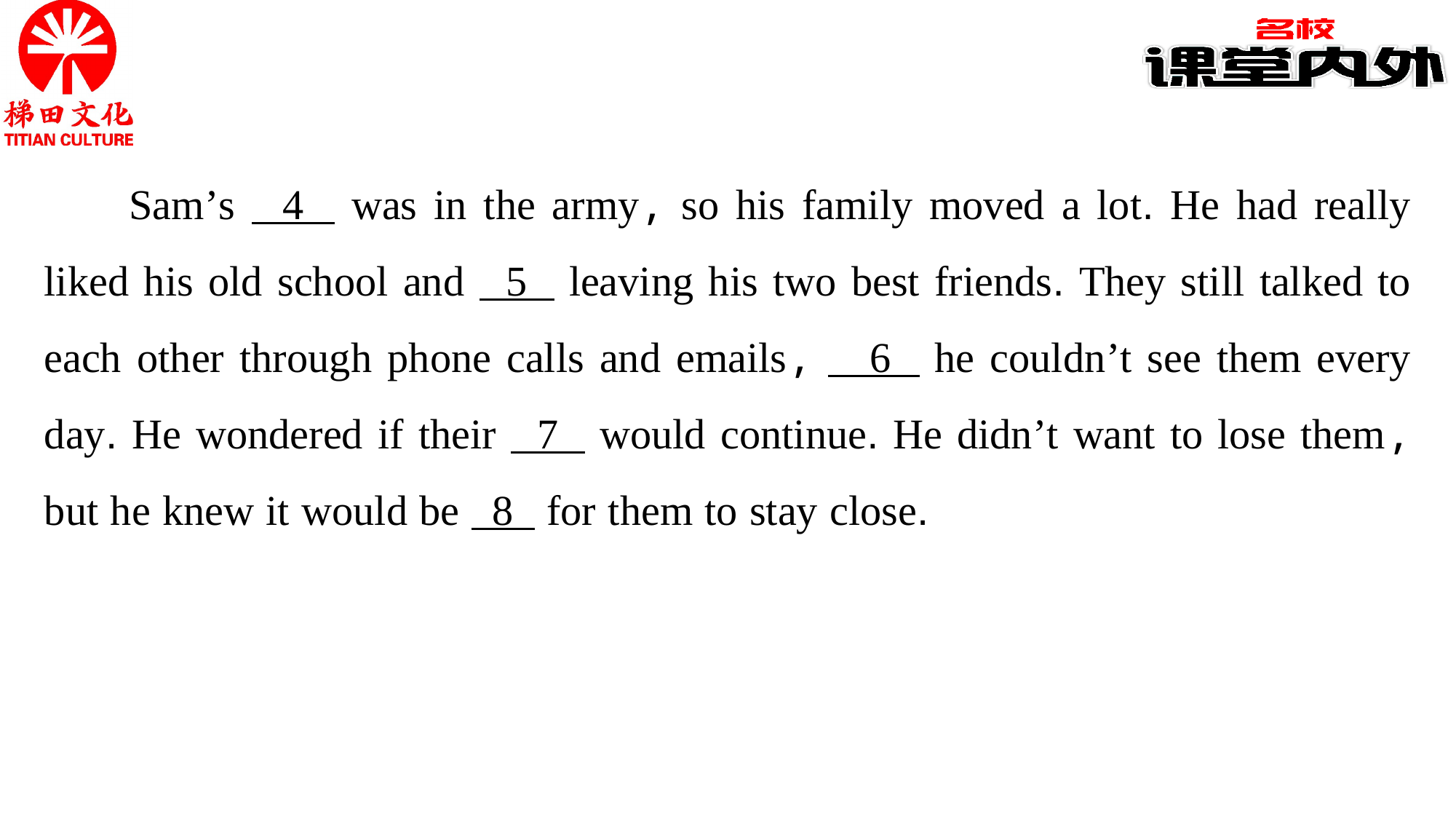

Sam’s   4   was in the army, so his family moved a lot. He had really liked his old school and   5   leaving his two best friends. They still talked to each other through phone calls and emails,    6   he couldn’t see them every day. He wondered if their   7   would continue. He didn’t want to lose them, but he knew it would be   8   for them to stay close.